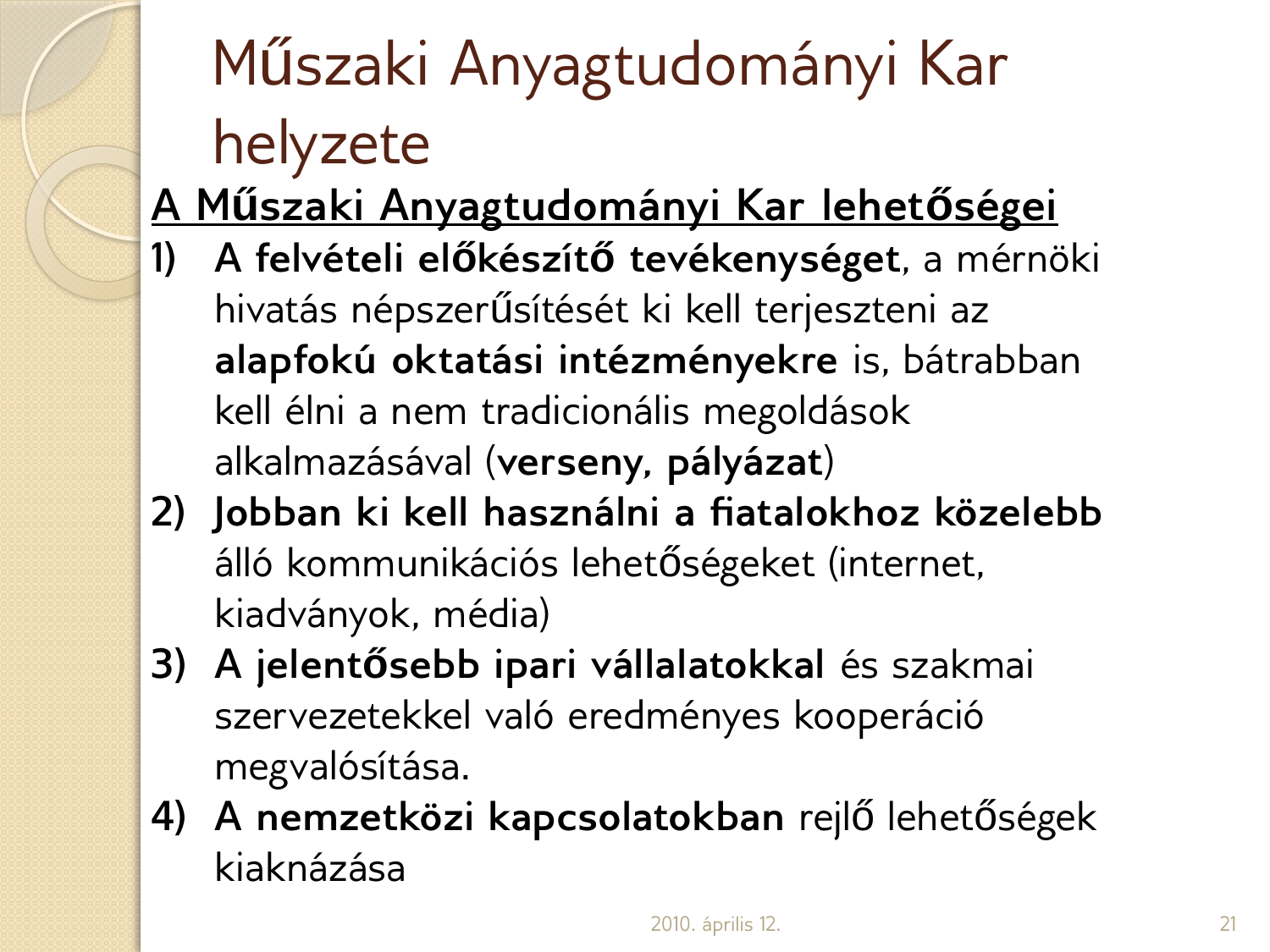

# Műszaki Anyagtudományi Kar helyzete
A Műszaki Anyagtudományi Kar lehetőségei
A felvételi előkészítő tevékenységet, a mérnöki hivatás népszerűsítését ki kell terjeszteni az alapfokú oktatási intézményekre is, bátrabban kell élni a nem tradicionális megoldások alkalmazásával (verseny, pályázat)
Jobban ki kell használni a fiatalokhoz közelebb álló kommunikációs lehetőségeket (internet, kiadványok, média)
A jelentősebb ipari vállalatokkal és szakmai szervezetekkel való eredményes kooperáció megvalósítása.
A nemzetközi kapcsolatokban rejlő lehetőségek kiaknázása
2010. április 12.
21